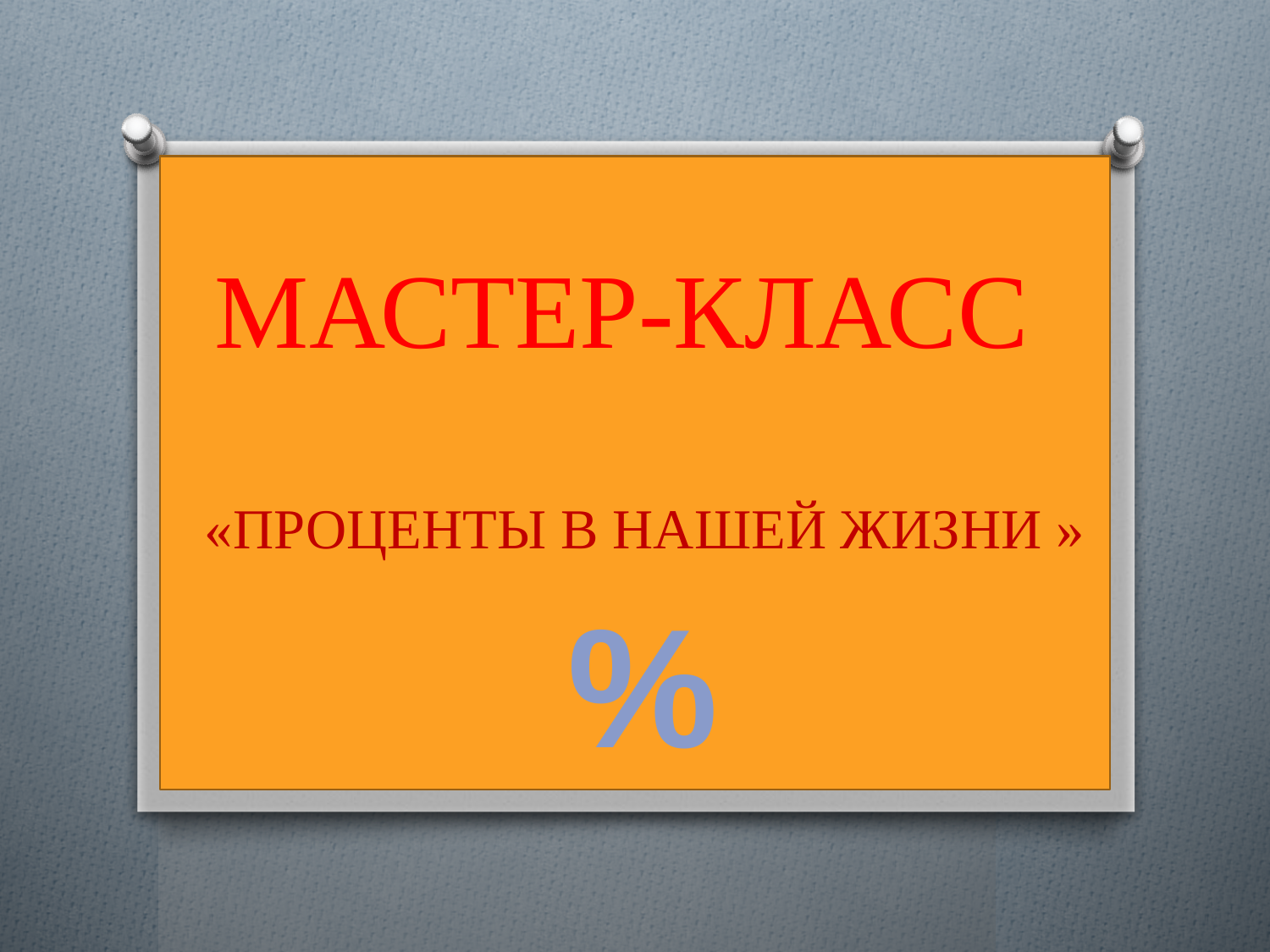

МАСТЕР-КЛАСС
«ПРОЦЕНТЫ В НАШЕЙ ЖИЗНИ »
%